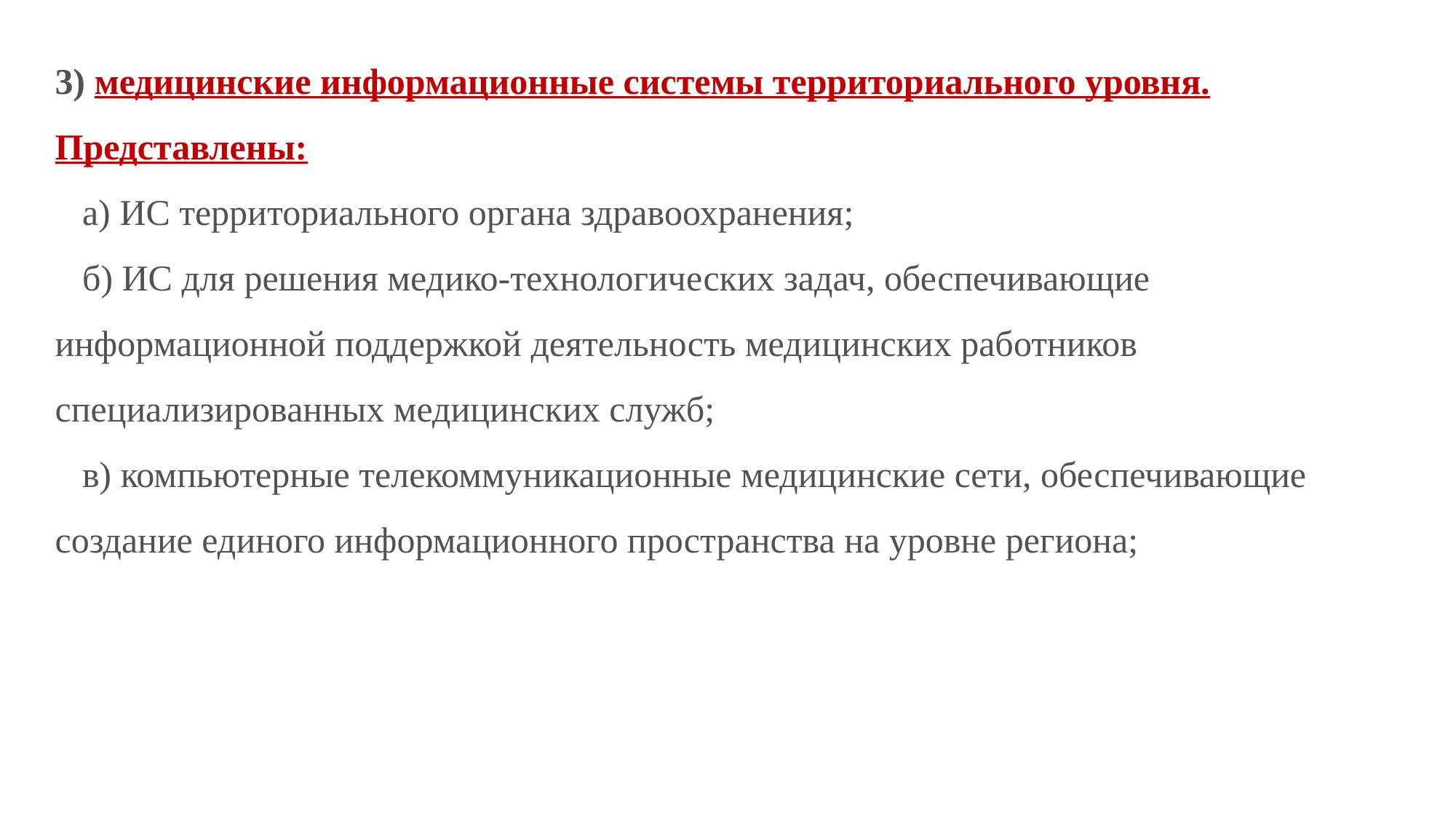

#
3) медицинские информационные системы территориального уровня. Представлены:
   а) ИС территориального органа здравоохранения; 
   б) ИС для решения медико-технологических задач, обеспечивающие информационной поддержкой деятельность медицинских работников специализированных медицинских служб; 
   в) компьютерные телекоммуникационные медицинские сети, обеспечивающие создание единого информационного пространства на уровне региона;